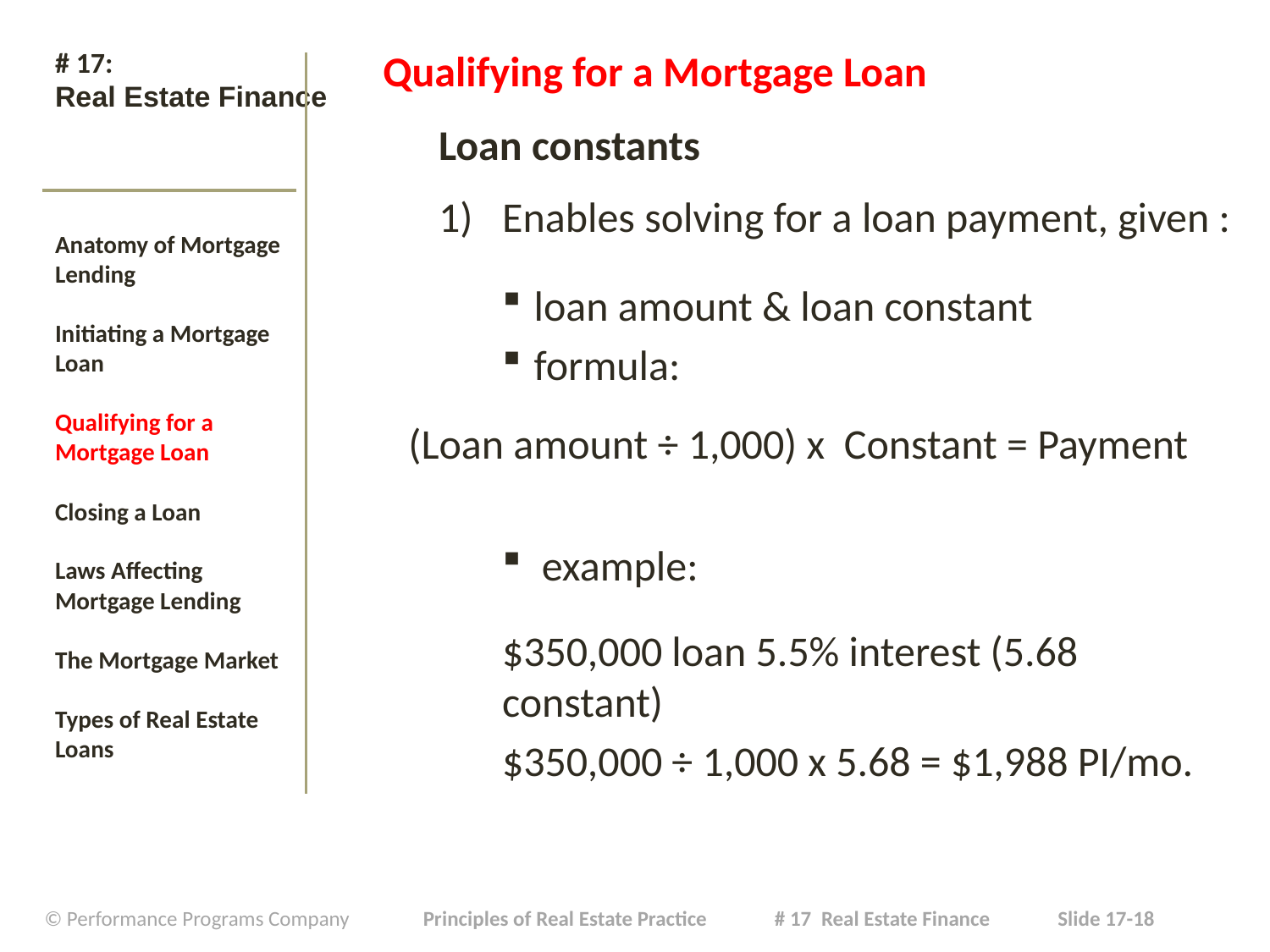

# # 17: Real Estate Finance
Qualifying for a Mortgage Loan

Loan constants
Enables solving for a loan payment, given :
loan amount & loan constant
formula:
(Loan amount ÷ 1,000) x  Constant = Payment

example:

$350,000 loan 5.5% interest (5.68 constant)
$350,000 ÷ 1,000 x 5.68 = $1,988 PI/mo.

Anatomy of Mortgage Lending

Initiating a Mortgage Loan

Qualifying for a Mortgage Loan

Closing a Loan

Laws Affecting Mortgage Lending

The Mortgage Market

Types of Real Estate Loans

| © Performance Programs Company Principles of Real Estate Practice # 17 Real Estate Finance Slide 17-18 |
| --- |